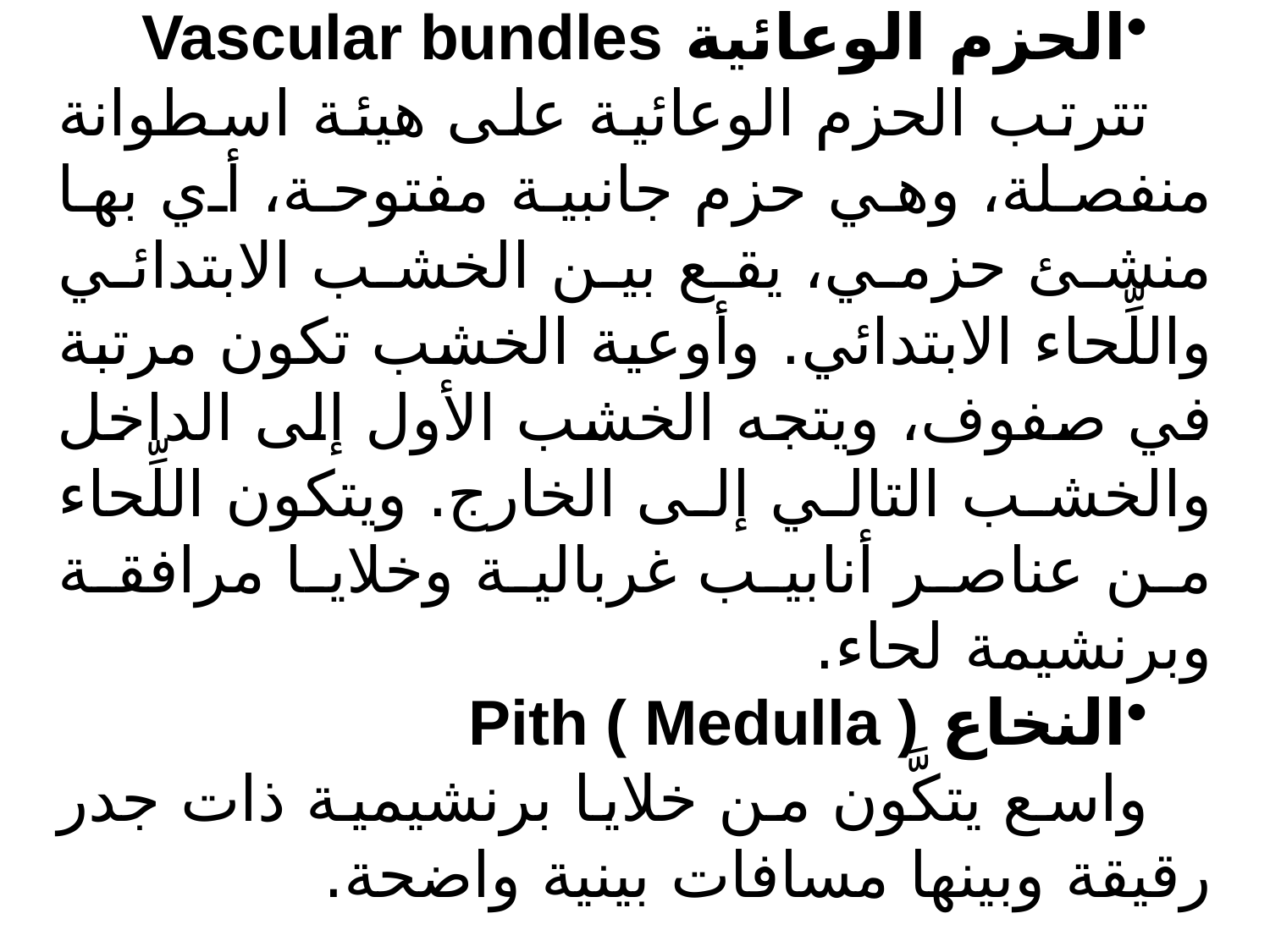

الحزم الوعائية Vascular bundles
تترتب الحزم الوعائية على هيئة اسطوانة منفصلة، وهي حزم جانبية مفتوحة، أي بها منشئ حزمي، يقع بين الخشب الابتدائي واللِّحاء الابتدائي. وأوعية الخشب تكون مرتبة في صفوف، ويتجه الخشب الأول إلى الداخل والخشب التالي إلى الخارج. ويتكون اللِّحاء من عناصر أنابيب غربالية وخلايا مرافقة وبرنشيمة لحاء.
النخاع Pith ( Medulla )
واسع يتكَّون من خلايا برنشيمية ذات جدر رقيقة وبينها مسافات بينية واضحة.